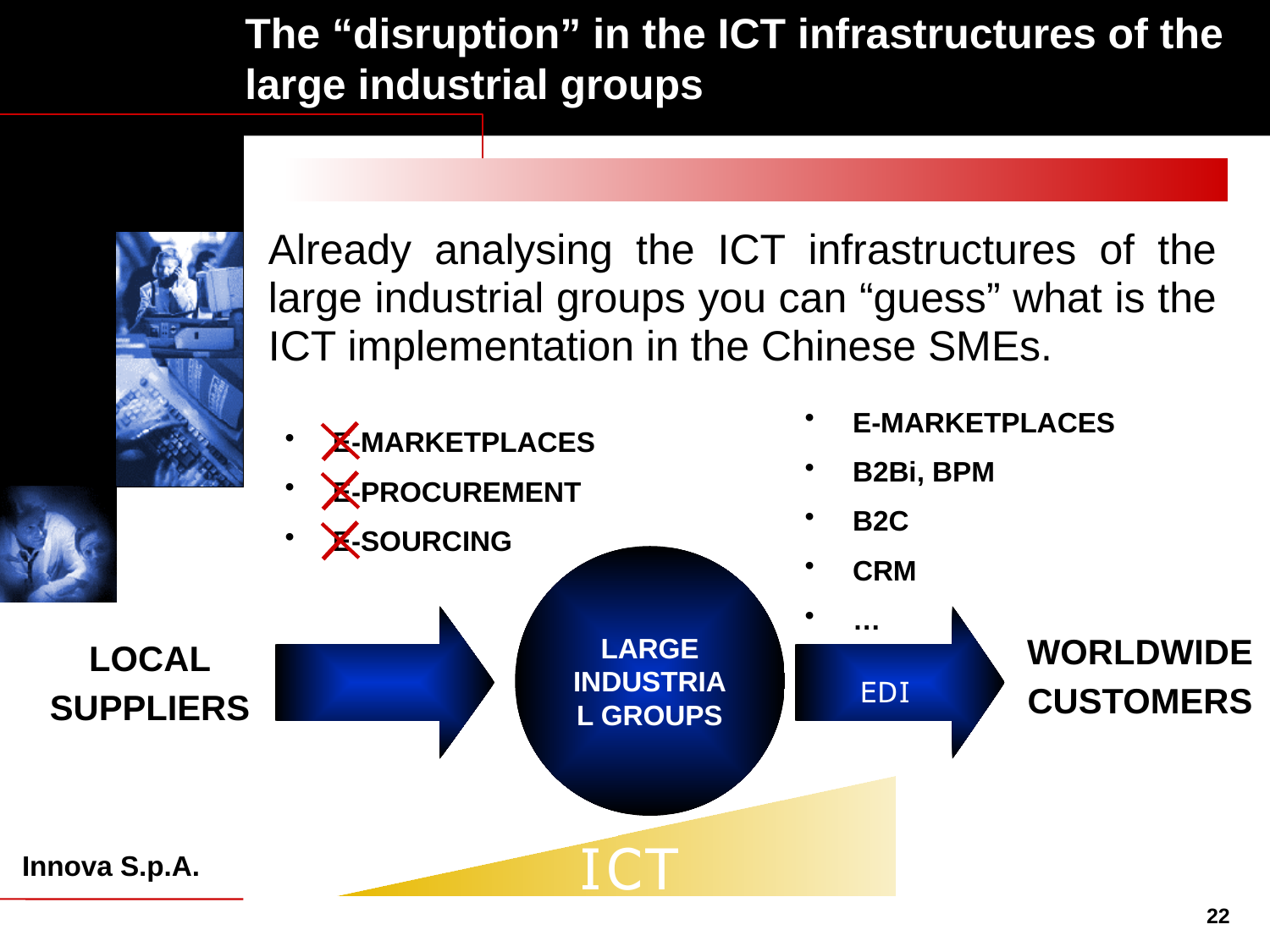

# The “disruption” in the ICT infrastructures of the large industrial groups
Already analysing the ICT infrastructures of the large industrial groups you can “guess” what is the ICT implementation in the Chinese SMEs.
E-MARKETPLACES
B2Bi, BPM
B2C
CRM
…
E-MARKETPLACES
E-PROCUREMENT
E-SOURCING

LARGE INDUSTRIAL GROUPS

EDI
WORLDWIDE
CUSTOMERS
LOCAL
SUPPLIERS
ICT